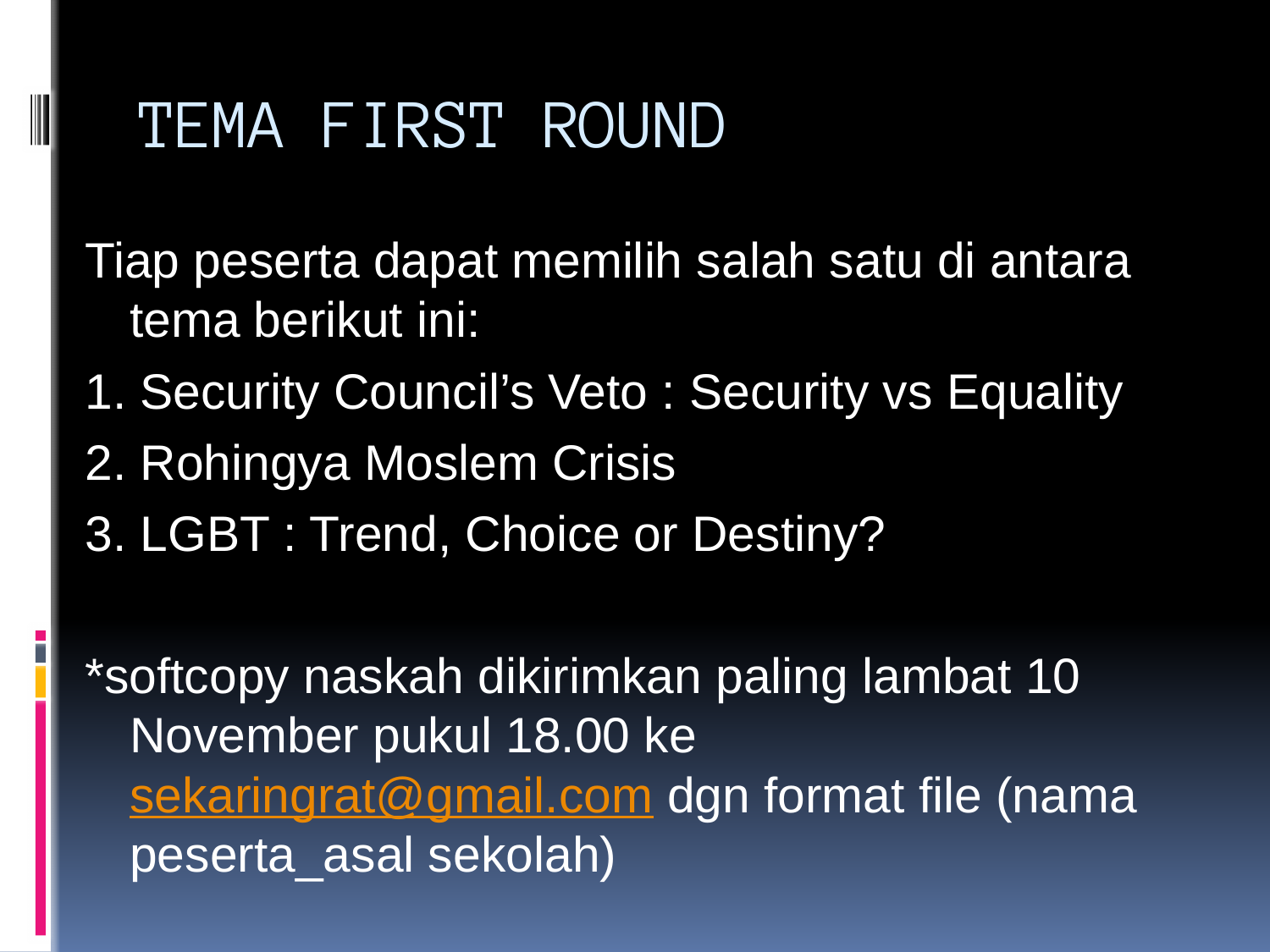

# TEMA FIRST ROUND
Tiap peserta dapat memilih salah satu di antara tema berikut ini:
1. Security Council’s Veto : Security vs Equality
2. Rohingya Moslem Crisis
3. LGBT : Trend, Choice or Destiny?

*softcopy naskah dikirimkan paling lambat 10 November pukul 18.00 ke sekaringrat@gmail.com dgn format file (nama peserta_asal sekolah)